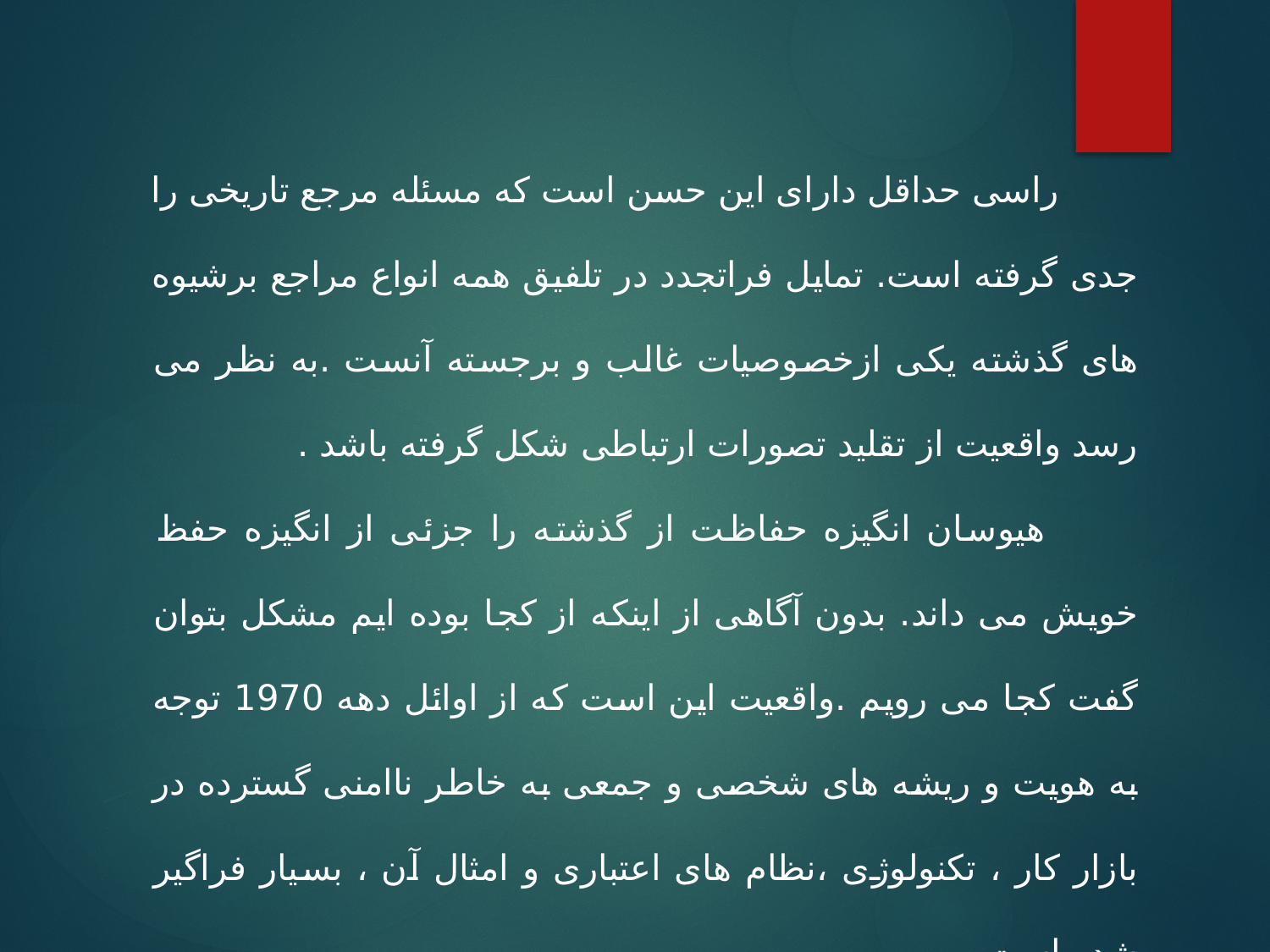

راسی حداقل دارای این حسن است که مسئله مرجع تاریخی را جدی گرفته است. تمایل فراتجدد در تلفیق همه انواع مراجع برشیوه های گذشته یکی ازخصوصیات غالب و برجسته آنست .به نظر می رسد واقعیت از تقلید تصورات ارتباطی شکل گرفته باشد .
      هیوسان انگیزه حفاظت از گذشته را جزئی از انگیزه حفظ خویش می داند. بدون آگاهی از اینکه از کجا بوده ایم مشکل بتوان گفت کجا می رویم .واقعیت این است که از اوائل دهه 1970 توجه به هویت و ریشه های شخصی و جمعی به خاطر ناامنی گسترده در بازار کار ، تکنولوژی ،نظام های اعتباری و امثال آن ، بسیار فراگیر شده است .